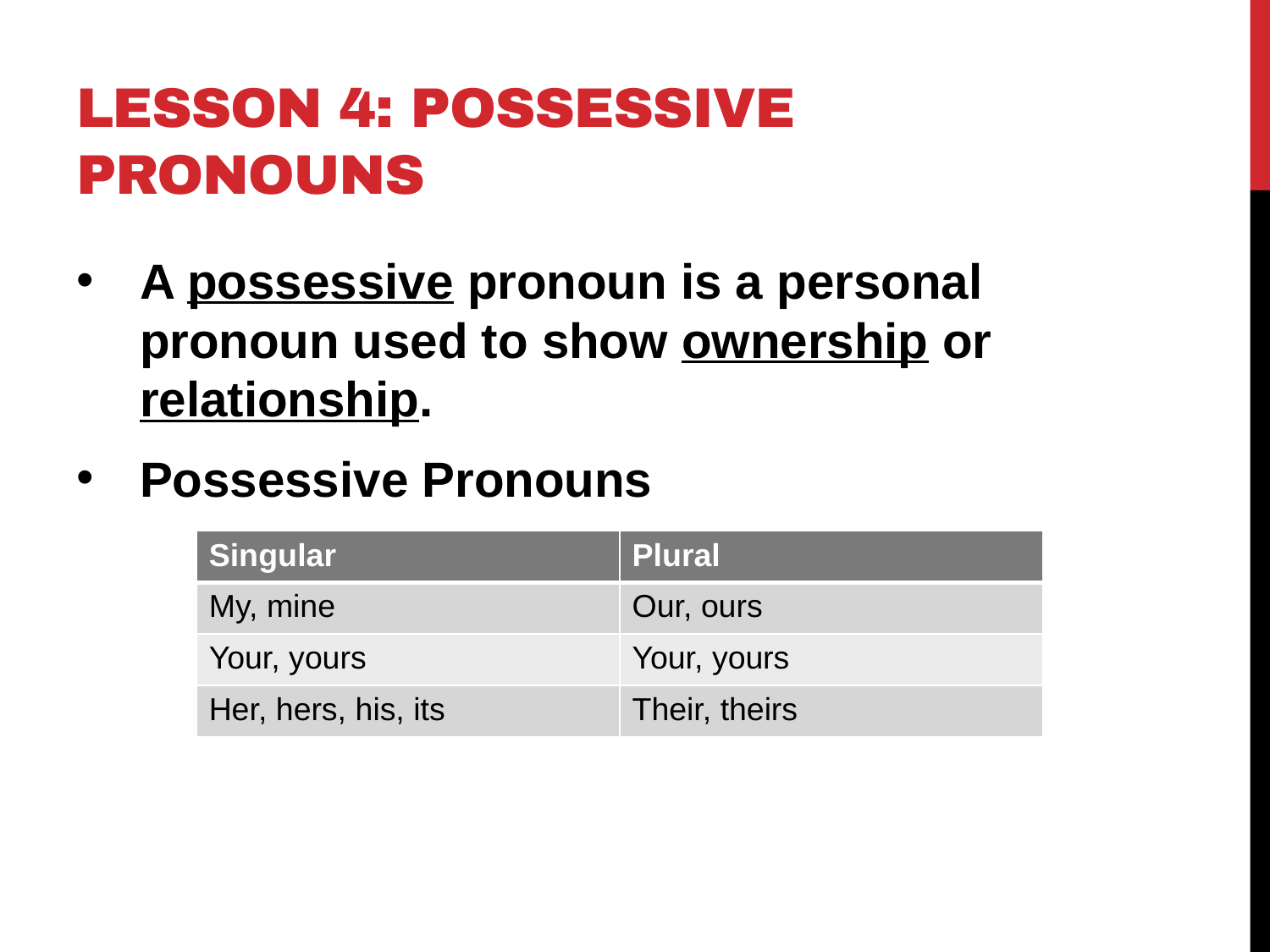

# Lesson 4: Possessive Pronouns
A possessive pronoun is a personal pronoun used to show ownership or relationship.
Possessive Pronouns

| Singular | Plural |
| --- | --- |
| My, mine | Our, ours |
| Your, yours | Your, yours |
| Her, hers, his, its | Their, theirs |